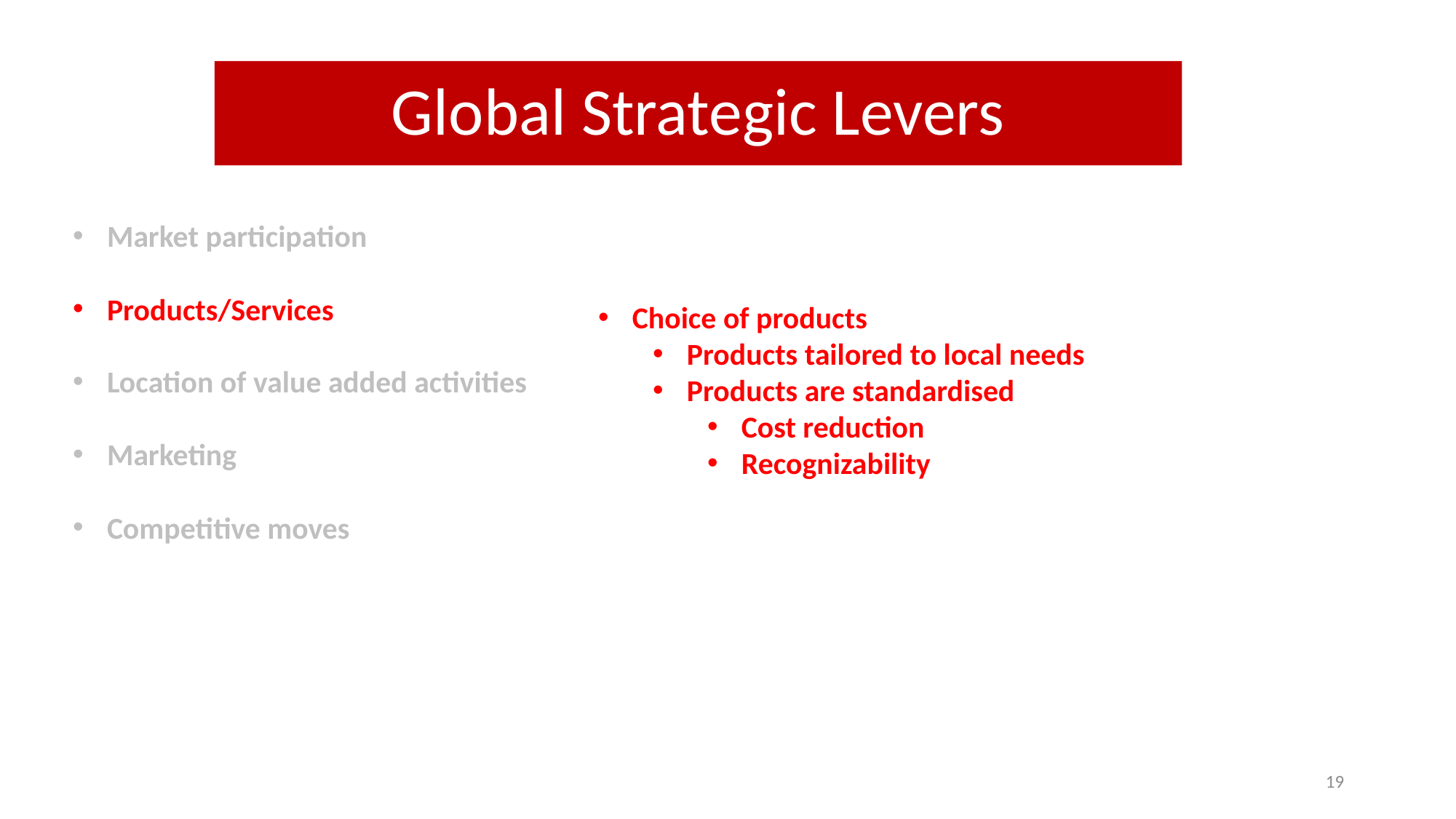

# Global Strategic Levers
Market participation

Products/Services

Location of value added activities

Marketing

Competitive moves

Choice of products
Products tailored to local needs
Products are standardised
Cost reduction
Recognizability

19